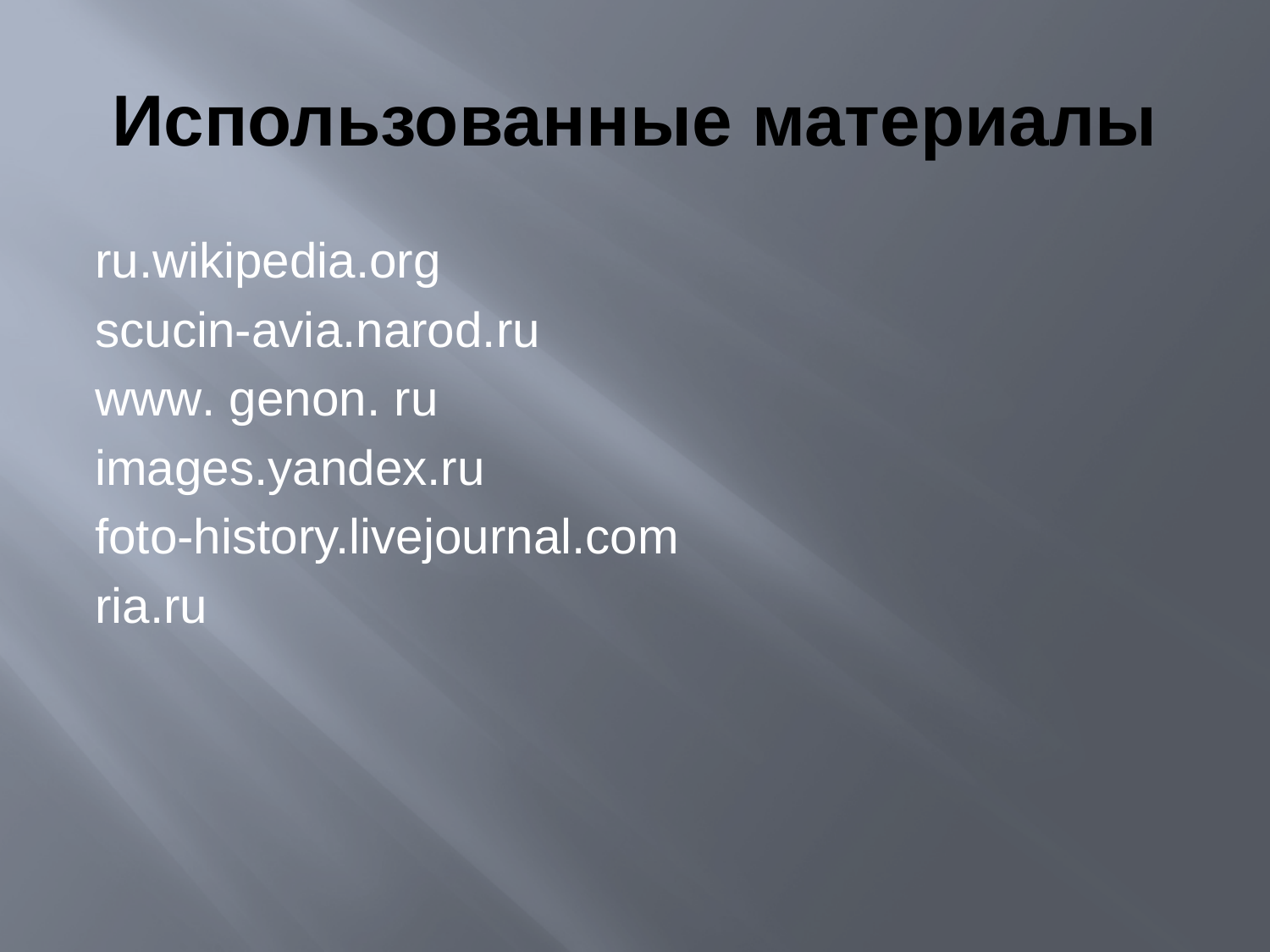

# Использованные материалы
ru.wikipedia.org
scucin-avia.narod.ru
www. genon. ru
images.yandex.ru
foto-history.livejournal.com
ria.ru